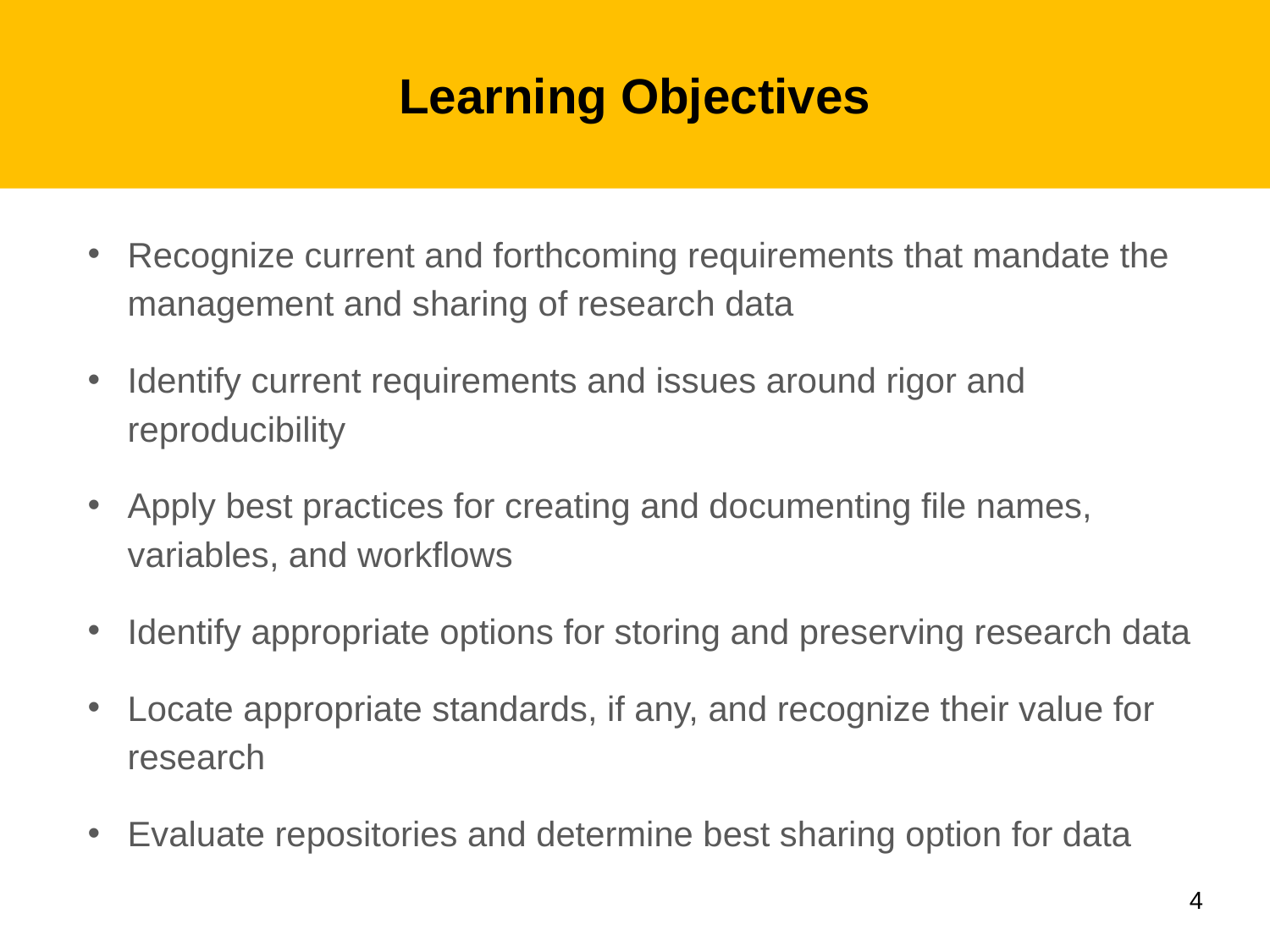

# Learning Objectives
Recognize current and forthcoming requirements that mandate the management and sharing of research data
Identify current requirements and issues around rigor and reproducibility
Apply best practices for creating and documenting file names, variables, and workflows
Identify appropriate options for storing and preserving research data
Locate appropriate standards, if any, and recognize their value for research
Evaluate repositories and determine best sharing option for data
4